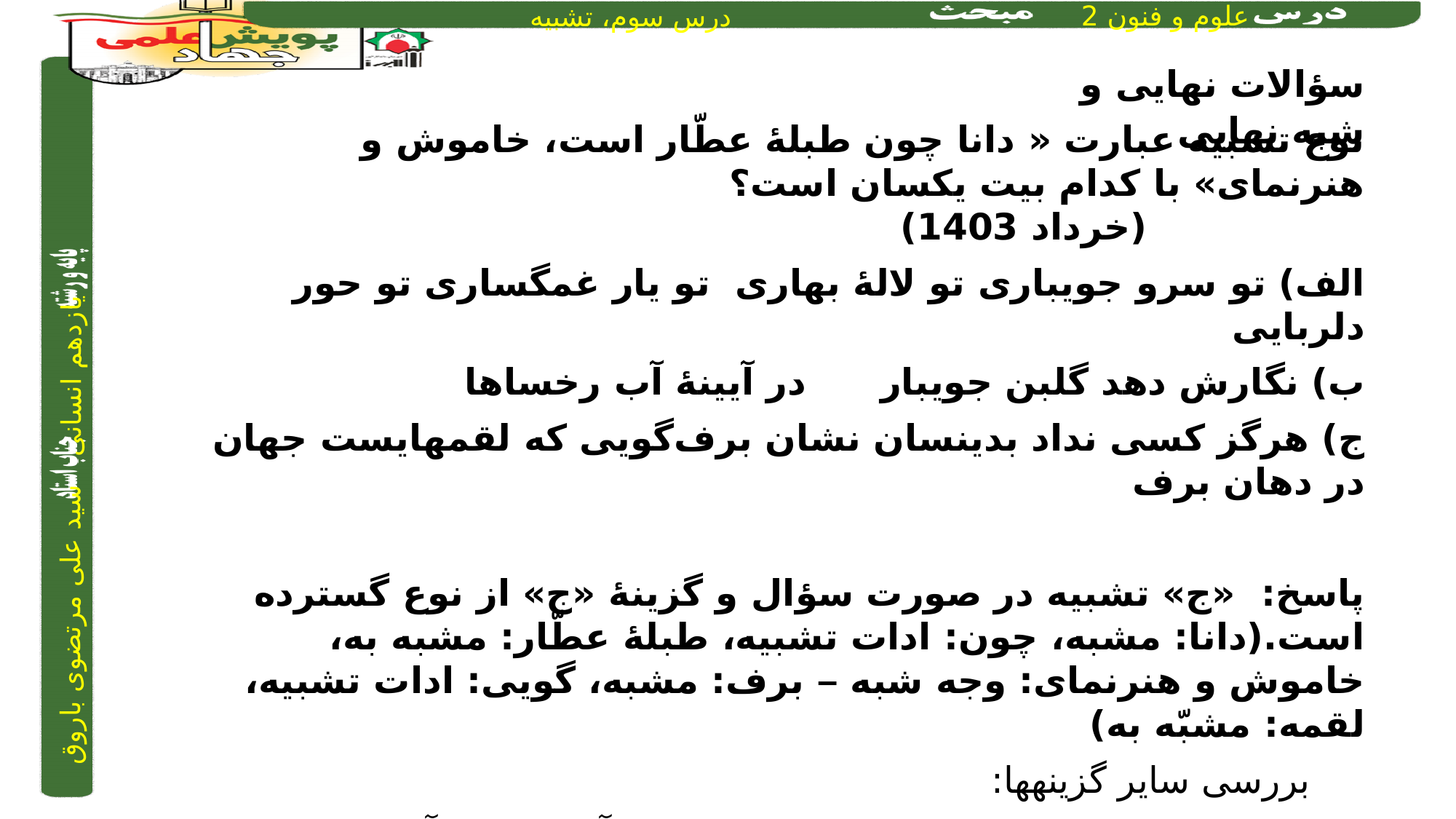

سؤالات نهایی و شبه نهایی
نوع تشبیه عبارت « دانا چون طبلۀ عطّار است، خاموش و هنرنمای» با کدام بیت یکسان است؟ 								(خرداد 1403)
	الف) تو سرو جویباری تو لالۀ بهاری		تو یار غمگساری تو حور دلربایی
	ب) نگارش دهد گلبن جویبار		 در آیینۀ آب رخساها
	ج) هرگز کسی نداد بدین­سان نشان برف	گویی که لقمه­ایست جهان در دهان برف

پاسخ:  «ج» تشبیه در صورت سؤال و گزینۀ «ج» از نوع گسترده است.(دانا: مشبه، چون: ادات تشبیه، طبلۀ عطّار: مشبه به، خاموش و هنرنمای: وجه شبه – برف: مشبه، گویی: ادات تشبیه، لقمه: مشبّه به)
بررسی سایر گزینه­ها:
الف) تو: مشبه، سرو، لاله، حور: مشبّهٌ به  	ب) آب: مشبه، آیینه: مشبه به